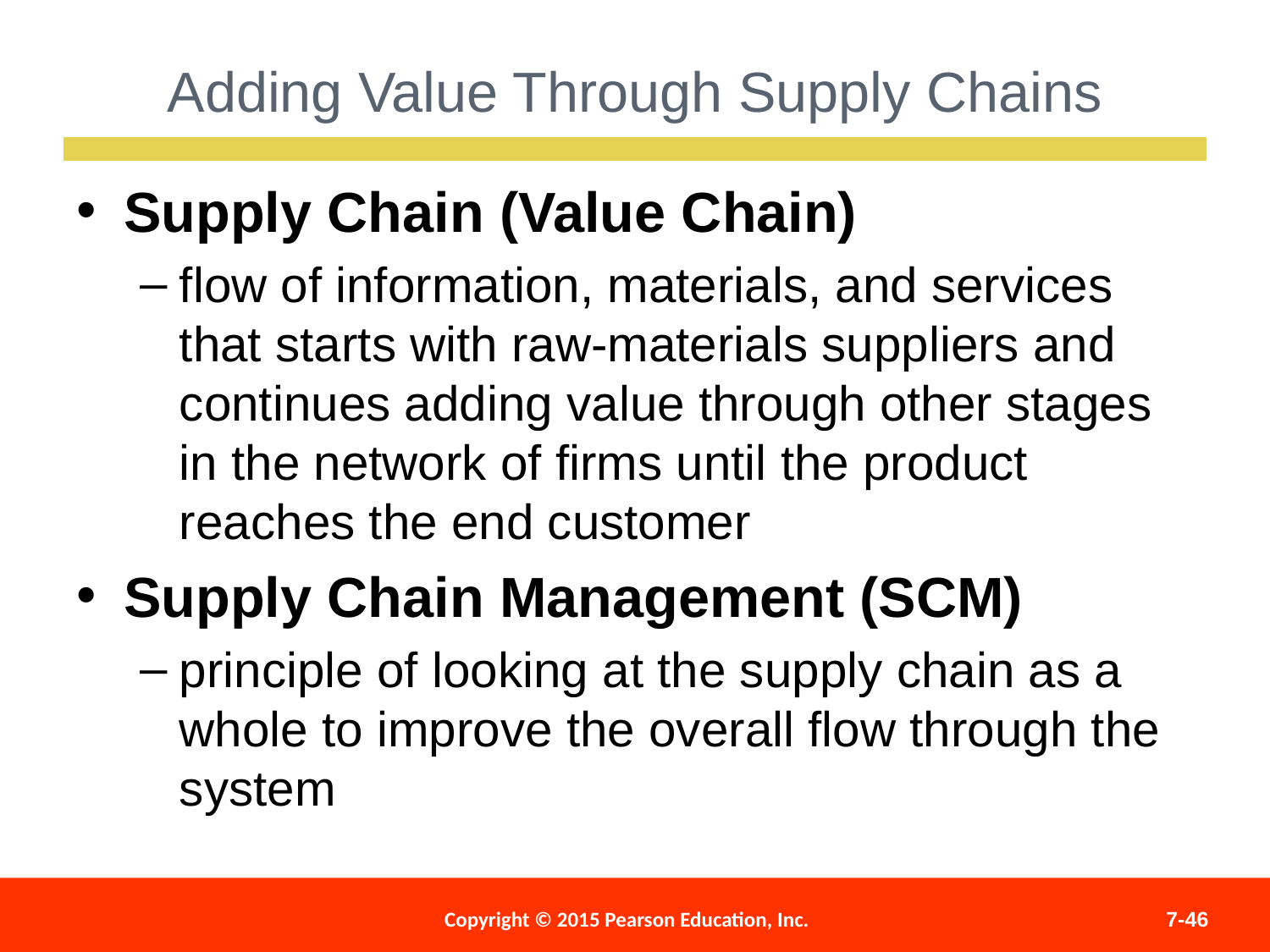

Adding Value Through Supply Chains
Supply Chain (Value Chain)
flow of information, materials, and services that starts with raw-materials suppliers and continues adding value through other stages in the network of firms until the product reaches the end customer
Supply Chain Management (SCM)
principle of looking at the supply chain as a whole to improve the overall flow through the system